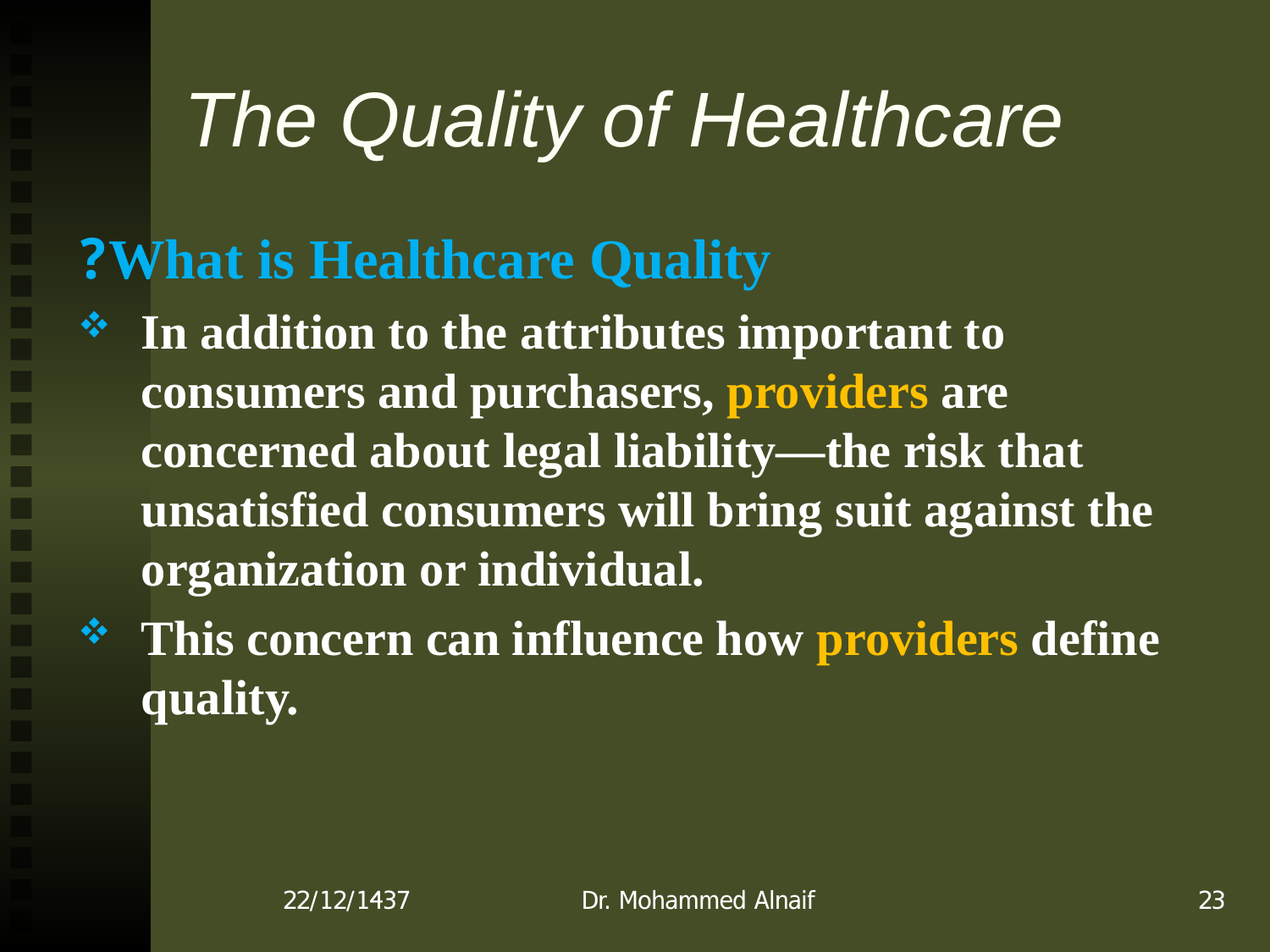

# The Quality of Healthcare
What is Healthcare Quality?
In addition to the attributes important to consumers and purchasers, providers are concerned about legal liability—the risk that unsatisfied consumers will bring suit against the organization or individual.
This concern can influence how providers define quality.
22/12/1437
Dr. Mohammed Alnaif
23